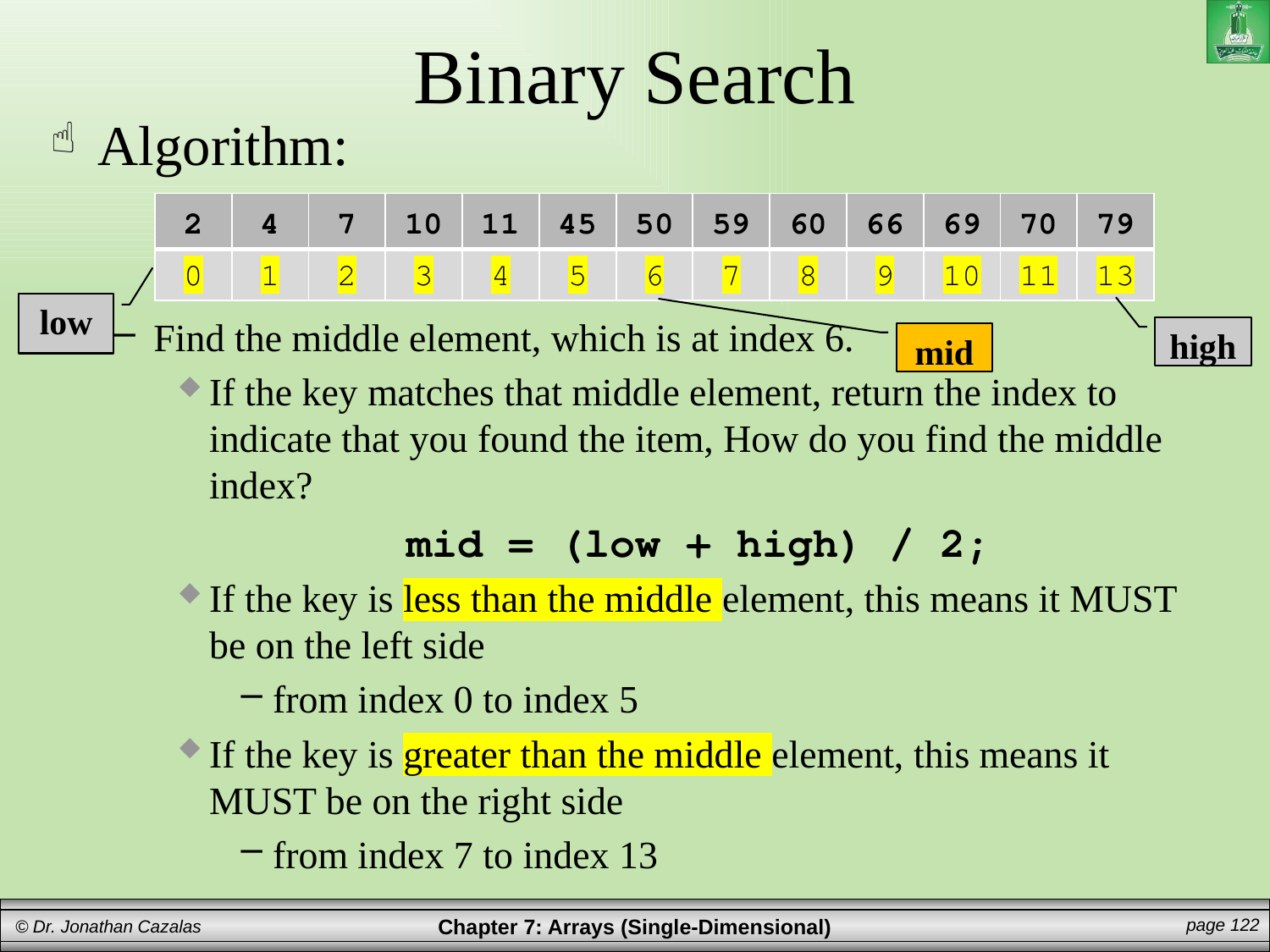

# Binary Search
Algorithm:

Find the middle element, which is at index 6.
If the key matches that middle element, return the index to indicate that you found the item, How do you find the middle index?
mid = (low + high) / 2;
If the key is less than the middle element, this means it MUST be on the left side
from index 0 to index 5
If the key is greater than the middle element, this means it MUST be on the right side
from index 7 to index 13

| 2 | 4 | 7 | 10 | 11 | 45 | 50 | 59 | 60 | 66 | 69 | 70 | 79 |
| --- | --- | --- | --- | --- | --- | --- | --- | --- | --- | --- | --- | --- |
| 0 | 1 | 2 | 3 | 4 | 5 | 6 | 7 | 8 | 9 | 10 | 11 | 13 |
low
high
mid